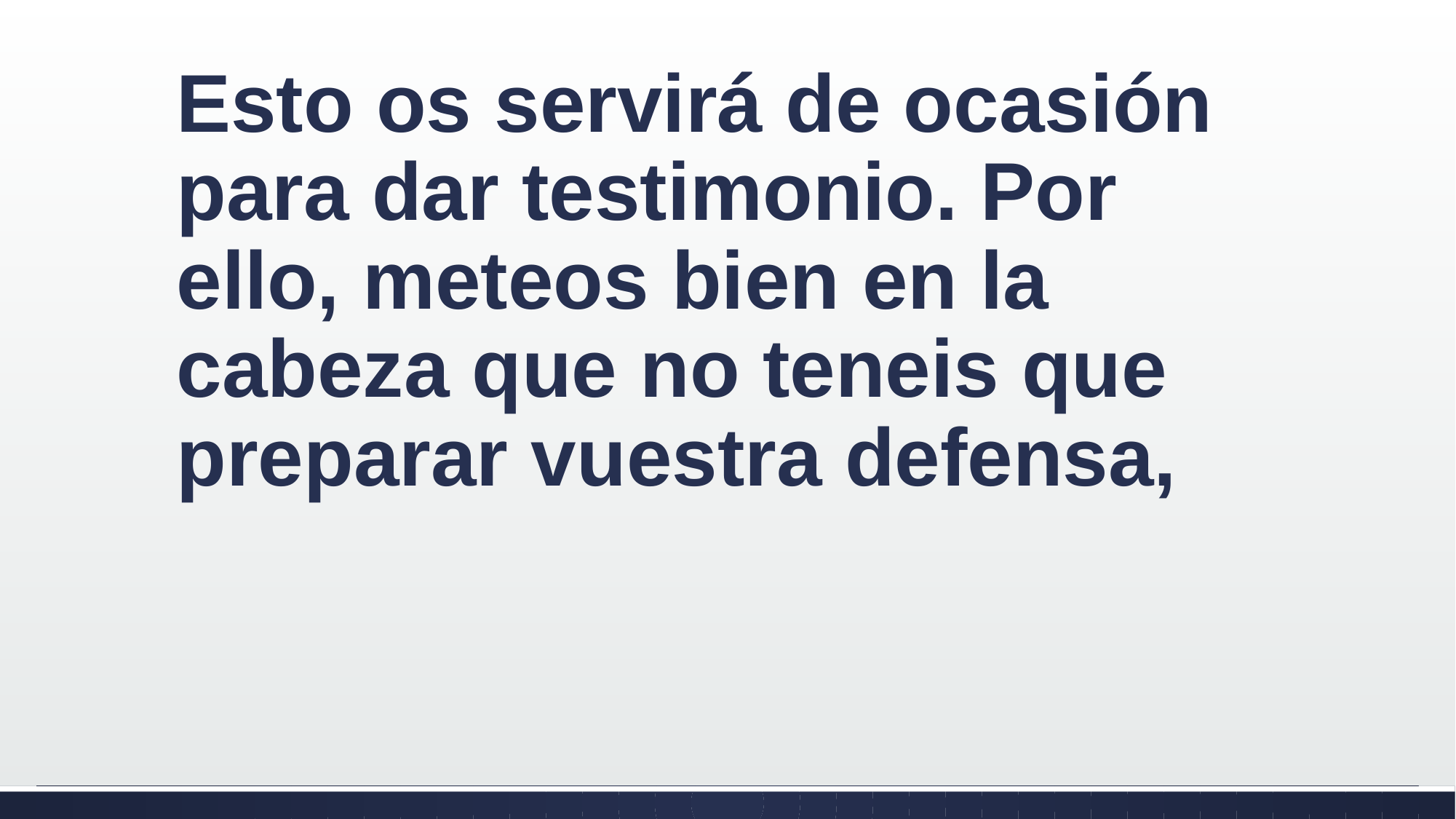

#
Esto os servirá de ocasión para dar testimonio. Por ello, meteos bien en la cabeza que no teneis que preparar vuestra defensa,